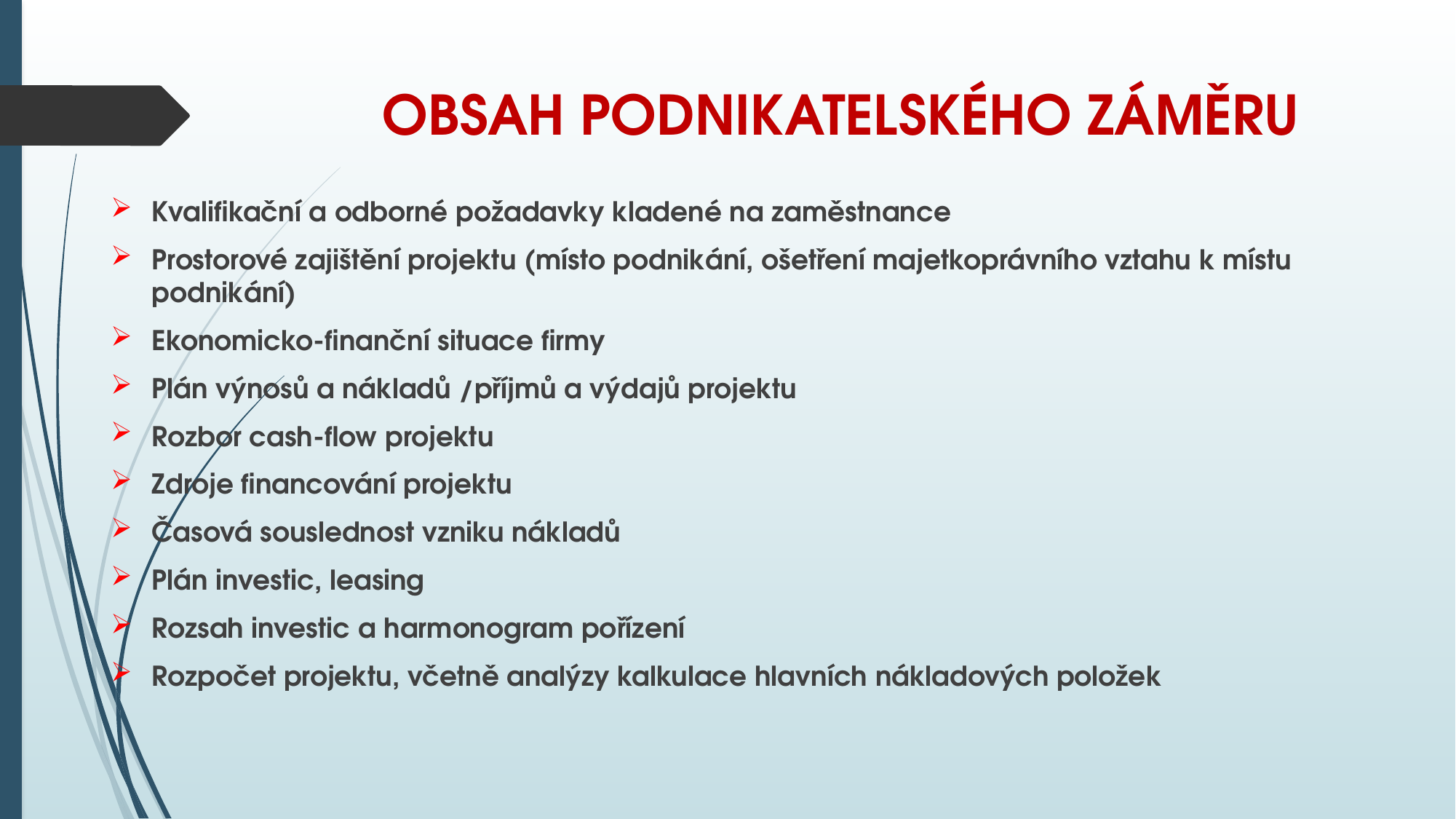

# OBSAH PODNIKATELSKÉHO ZÁMĚRU
Kvalifikační a odborné požadavky kladené na zaměstnance
Prostorové zajištění projektu (místo podnikání, ošetření majetkoprávního vztahu k místu podnikání)
Ekonomicko-finanční situace firmy
Plán výnosů a nákladů /příjmů a výdajů projektu
Rozbor cash-flow projektu
Zdroje financování projektu
Časová souslednost vzniku nákladů
Plán investic, leasing
Rozsah investic a harmonogram pořízení
Rozpočet projektu, včetně analýzy kalkulace hlavních nákladových položek